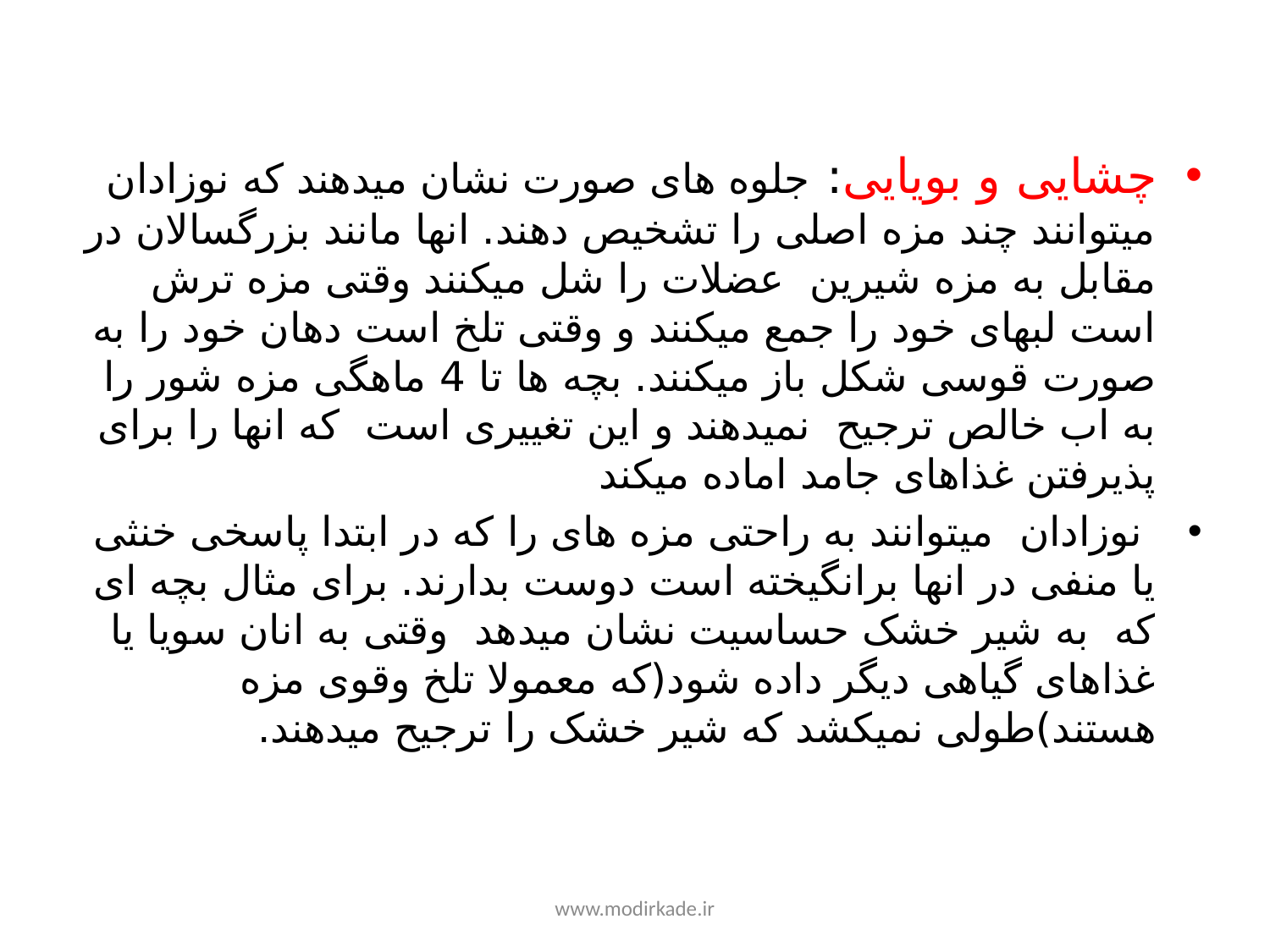

چشایی و بویایی: جلوه های صورت نشان میدهند که نوزادان میتوانند چند مزه اصلی را تشخیص دهند. انها مانند بزرگسالان در مقابل به مزه شیرین  عضلات را شل میکنند وقتی مزه ترش است لبهای خود را جمع میکنند و وقتی تلخ است دهان خود را به صورت قوسی شکل باز میکنند. بچه ها تا 4 ماهگی مزه شور را به اب خالص ترجیح  نمیدهند و این تغییری است  که انها را برای پذیرفتن غذاهای جامد اماده میکند
 نوزادان  میتوانند به راحتی مزه های را که در ابتدا پاسخی خنثی یا منفی در انها برانگیخته است دوست بدارند. برای مثال بچه ای که  به شیر خشک حساسیت نشان میدهد  وقتی به انان سویا یا غذاهای گیاهی دیگر داده شود(که معمولا تلخ وقوی مزه هستند)طولی نمیکشد که شیر خشک را ترجیح میدهند.

www.modirkade.ir